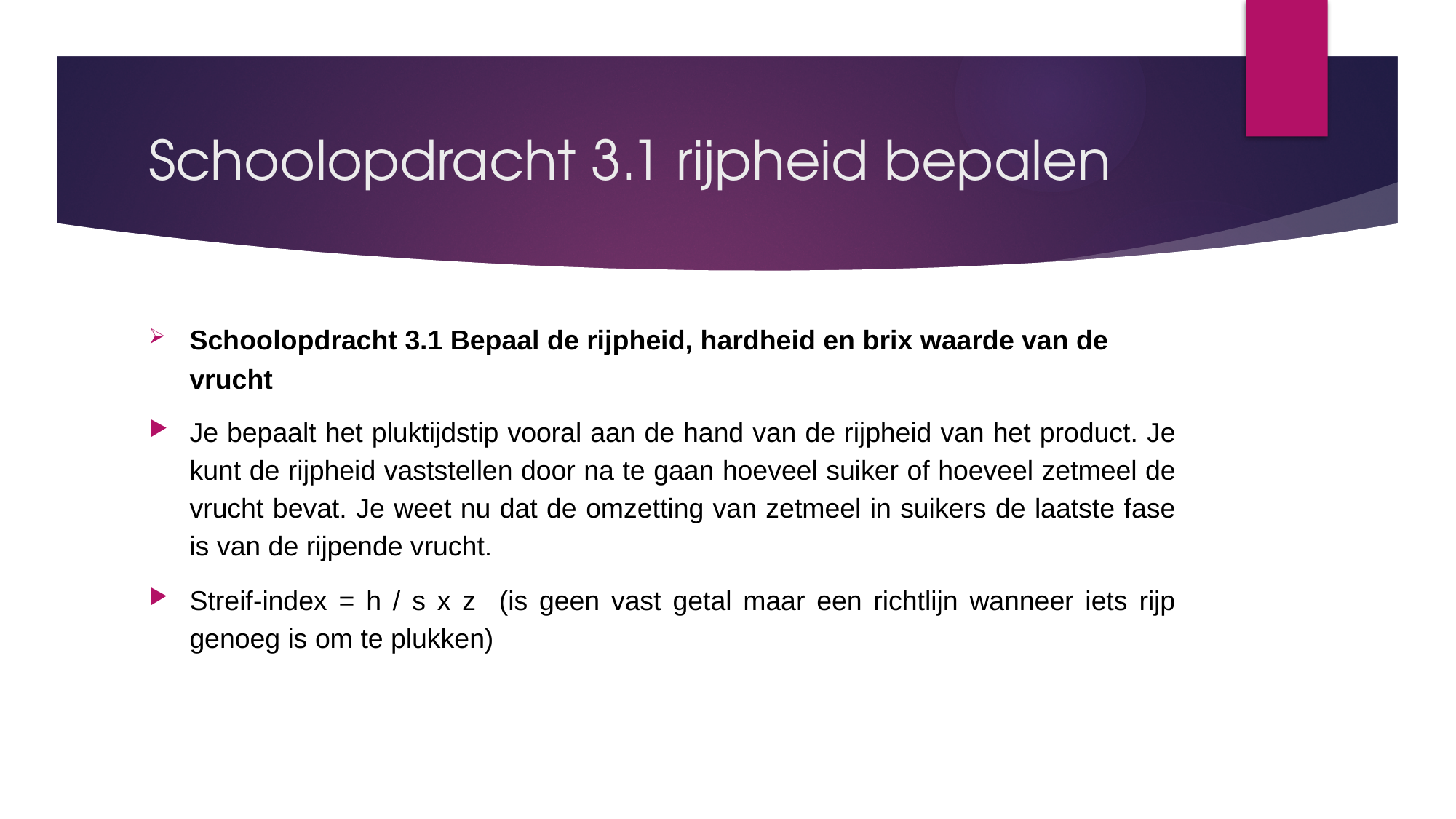

# Schoolopdracht 3.1 rijpheid bepalen
Schoolopdracht 3.1 Bepaal de rijpheid, hardheid en brix waarde van de vrucht
Je bepaalt het pluktijdstip vooral aan de hand van de rijpheid van het product. Je kunt de rijpheid vaststellen door na te gaan hoeveel suiker of hoeveel zetmeel de vrucht bevat. Je weet nu dat de omzetting van zetmeel in suikers de laatste fase is van de rijpende vrucht.
Streif-index = h / s x z  (is geen vast getal maar een richtlijn wanneer iets rijp genoeg is om te plukken)